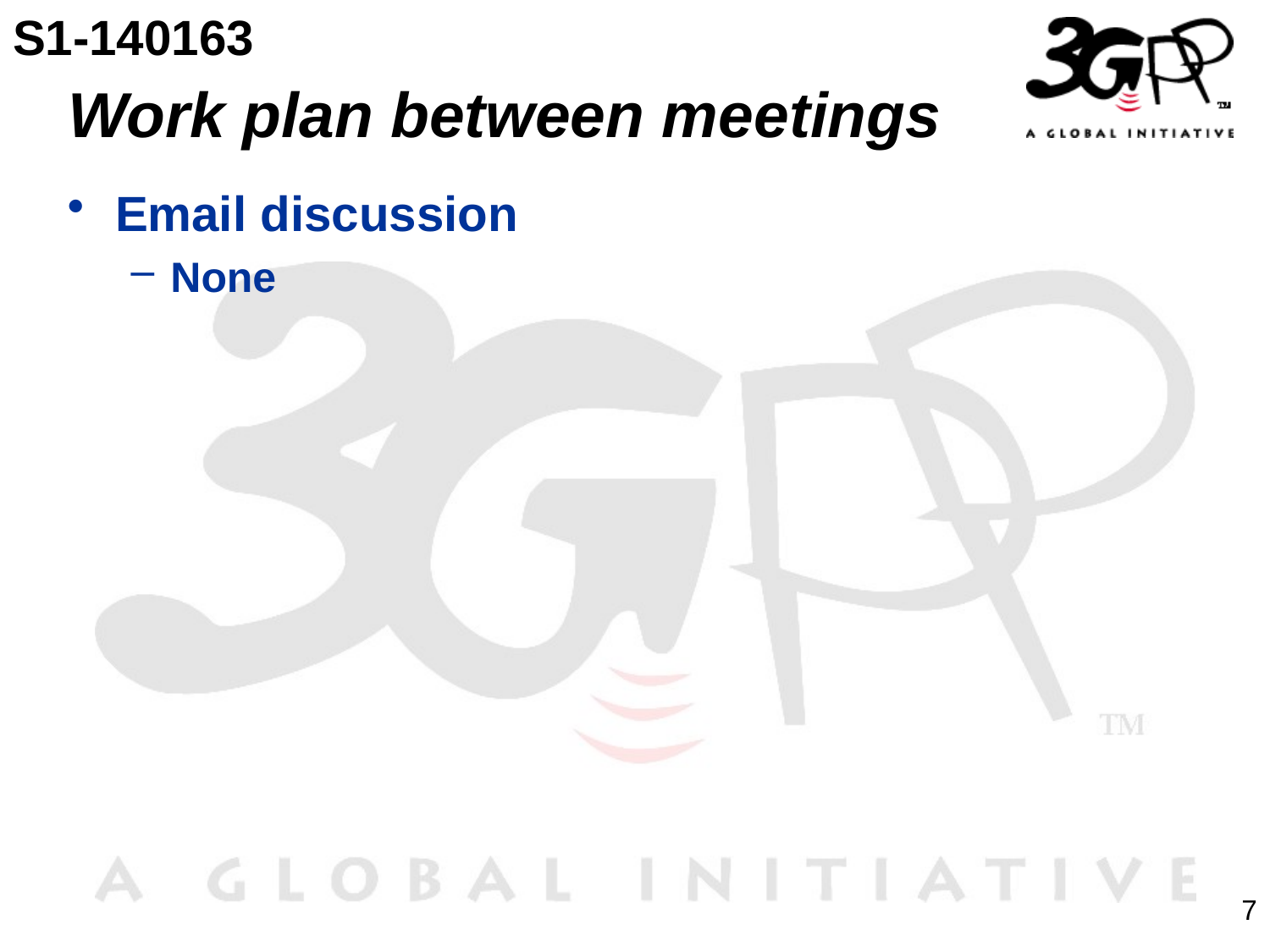

S1-140163
# Work plan between meetings
Email discussion
None
7